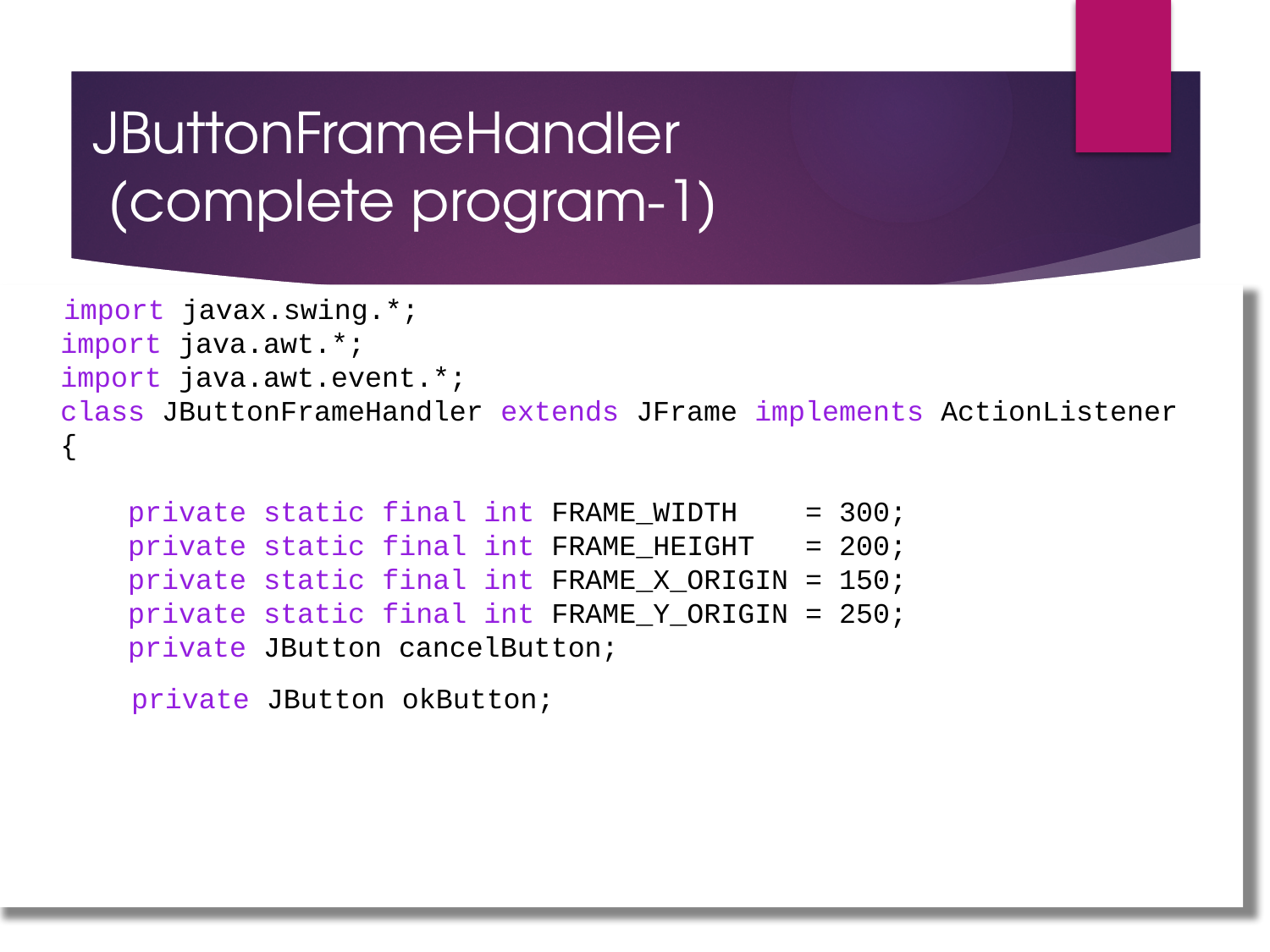

# JButtonFrameHandler (complete program-1)
   import javax.swing.*;
import java.awt.*;
import java.awt.event.*;
class JButtonFrameHandler extends JFrame implements ActionListener
{
    private static final int FRAME_WIDTH    = 300;
    private static final int FRAME_HEIGHT   = 200;
    private static final int FRAME_X_ORIGIN = 150;
    private static final int FRAME_Y_ORIGIN = 250;
    private JButton cancelButton;
       private JButton okButton;